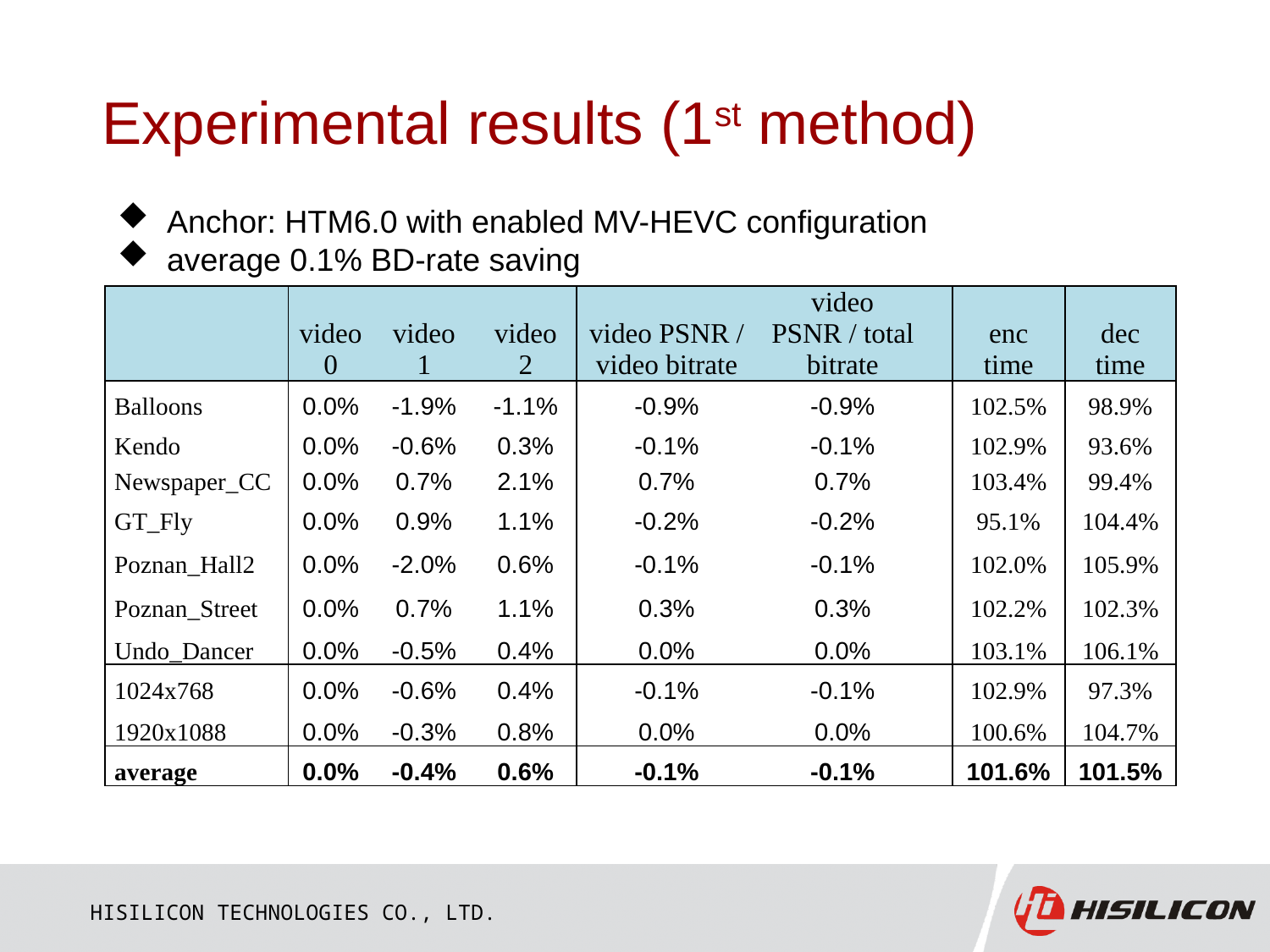

# Experimental results (1st method)
  Anchor: HTM6.0 with enabled MV-HEVC configuration
  average 0.1% BD-rate saving
|  | video 0 | video 1 | video 2 | video PSNR / video bitrate | video PSNR / total bitrate |  | enc time | dec time |
| --- | --- | --- | --- | --- | --- | --- | --- | --- |
| Balloons | 0.0% | -1.9% | -1.1% | -0.9% | -0.9% |  | 102.5% | 98.9% |
| Kendo | 0.0% | -0.6% | 0.3% | -0.1% | -0.1% |  | 102.9% | 93.6% |
| Newspaper\_CC | 0.0% | 0.7% | 2.1% | 0.7% | 0.7% |  | 103.4% | 99.4% |
| GT\_Fly | 0.0% | 0.9% | 1.1% | -0.2% | -0.2% |  | 95.1% | 104.4% |
| Poznan\_Hall2 | 0.0% | -2.0% | 0.6% | -0.1% | -0.1% |  | 102.0% | 105.9% |
| Poznan\_Street | 0.0% | 0.7% | 1.1% | 0.3% | 0.3% |  | 102.2% | 102.3% |
| Undo\_Dancer | 0.0% | -0.5% | 0.4% | 0.0% | 0.0% |  | 103.1% | 106.1% |
| 1024x768 | 0.0% | -0.6% | 0.4% | -0.1% | -0.1% |  | 102.9% | 97.3% |
| 1920x1088 | 0.0% | -0.3% | 0.8% | 0.0% | 0.0% |  | 100.6% | 104.7% |
| average | 0.0% | -0.4% | 0.6% | -0.1% | -0.1% |  | 101.6% | 101.5% |